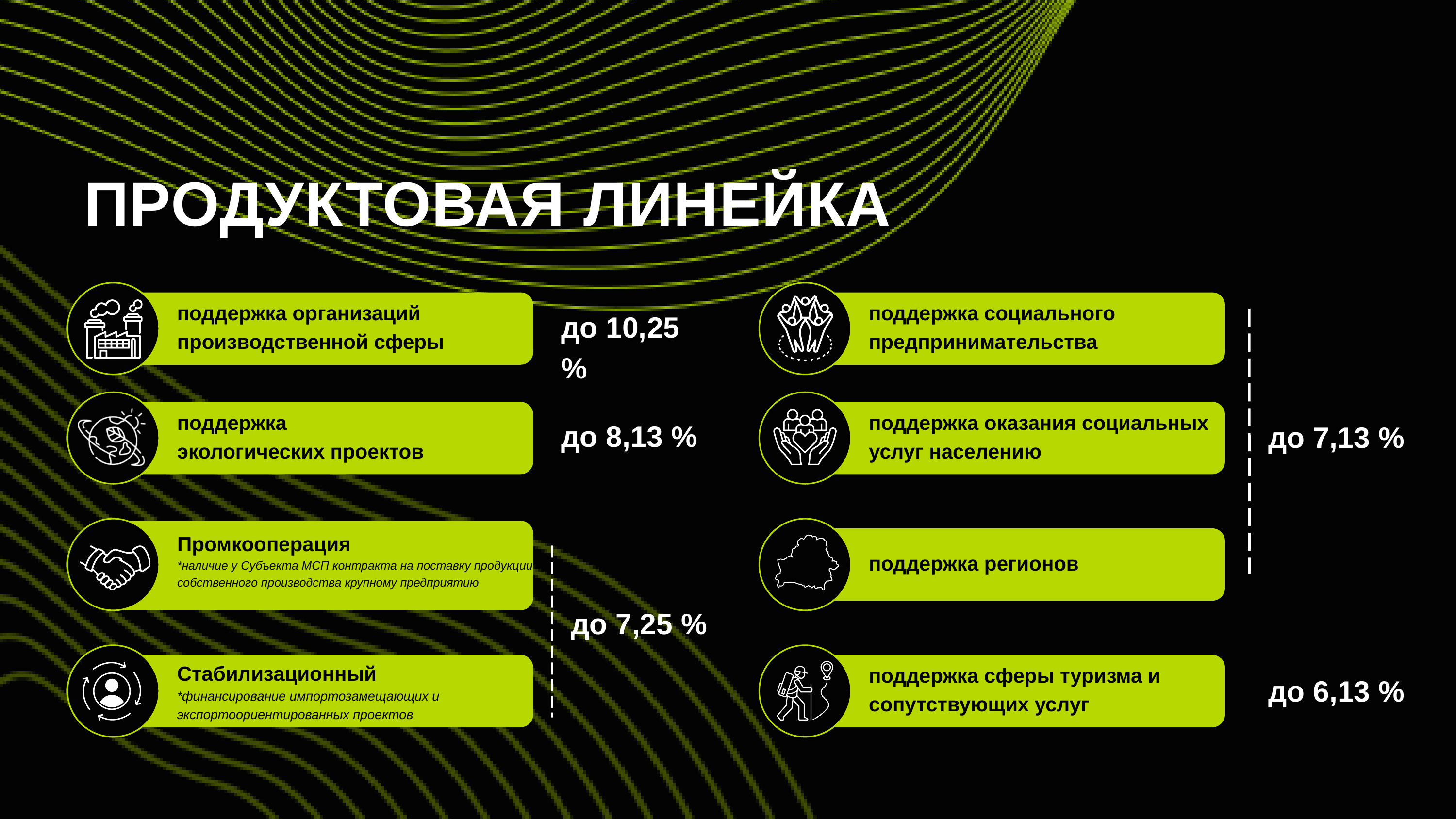

ПРОДУКТОВАЯ ЛИНЕЙКА

поддержка организаций производственной сферы
поддержка социального предпринимательства

до 10,25 %

поддержка
экологических проектов
поддержка оказания социальных услуг населению

до 8,13 %
до 7,13 %

Промкооперация
*наличие у Субъекта МСП контракта на поставку продукции собственного производства крупному предприятию

поддержка регионов
до 7,25 %

Стабилизационный
*финансирование импортозамещающих и экспортоориентированных проектов
поддержка сферы туризма и сопутствующих услуг

до 6,13 %